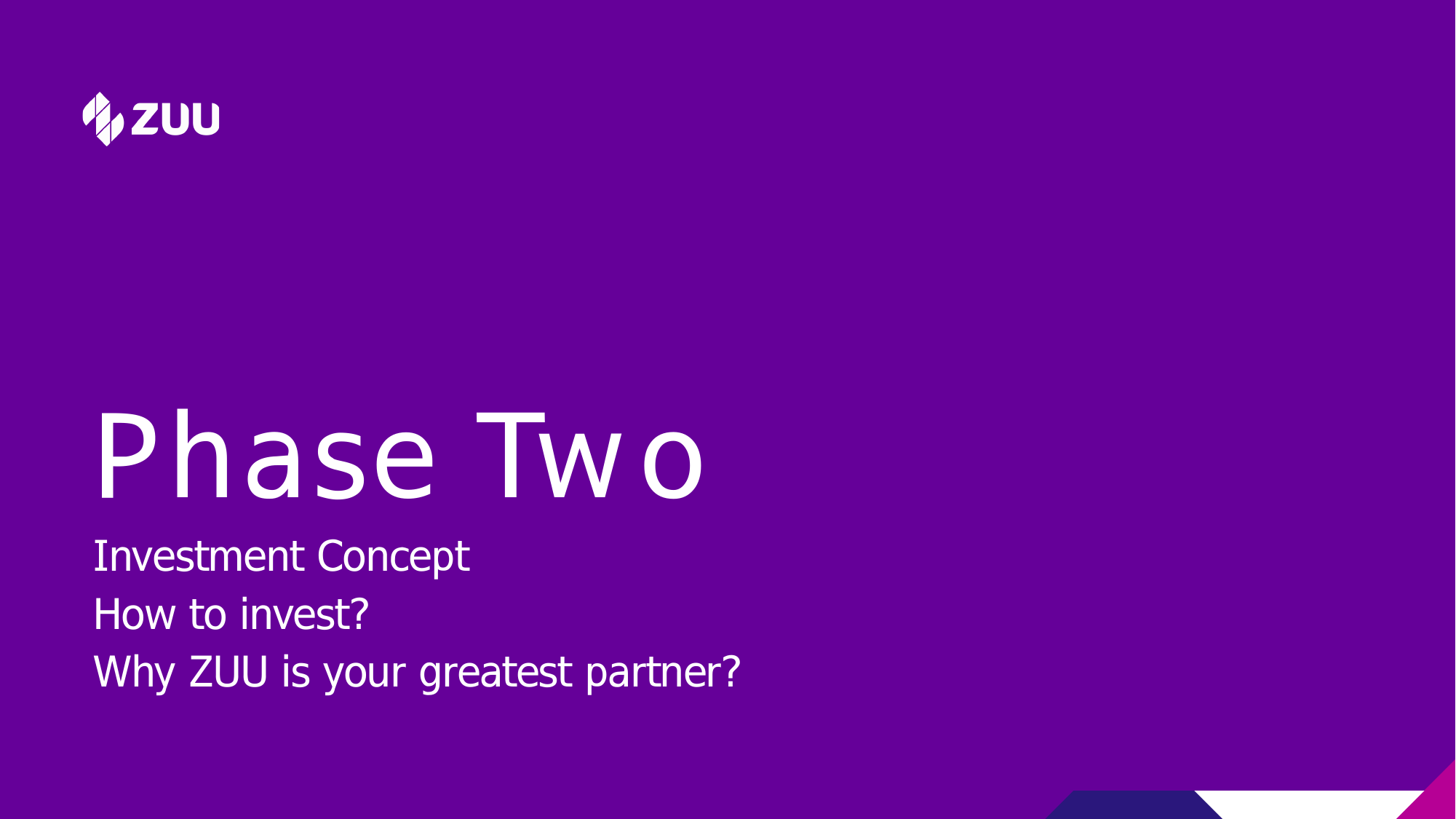

Phase Two
Investment Concept
How to invest?
Why ZUU is your greatest partner?